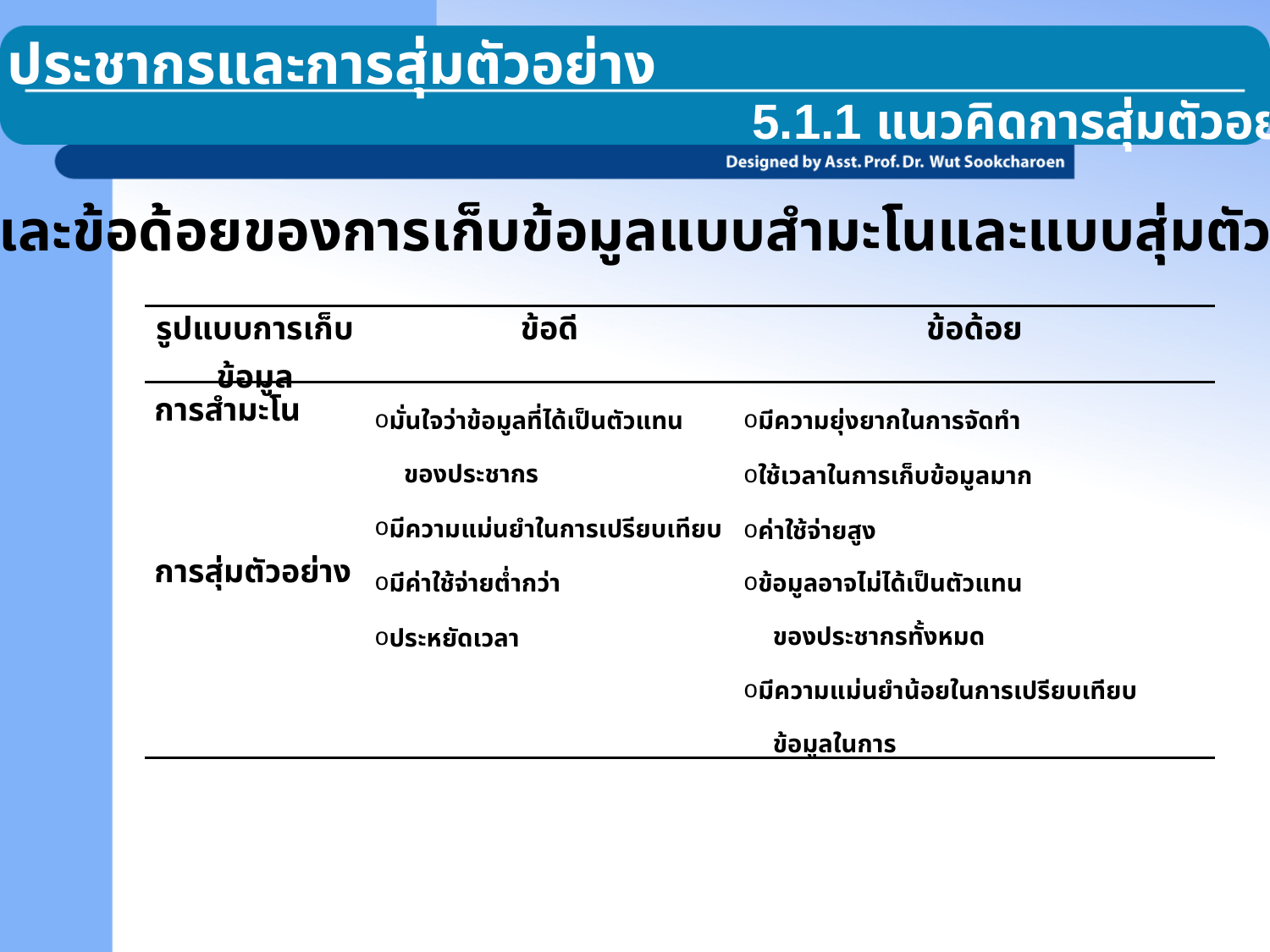

5.1 ประชากรและการสุ่มตัวอย่าง
5.1.1 แนวคิดการสุ่มตัวอย่าง
ข้อดีและข้อด้อยของการเก็บข้อมูลแบบสำมะโนและแบบสุ่มตัวอย่าง
| รูปแบบการเก็บข้อมูล | ข้อดี | ข้อด้อย |
| --- | --- | --- |
| การสำมะโน | มั่นใจว่าข้อมูลที่ได้เป็นตัวแทน ของประชากร มีความแม่นยำในการเปรียบเทียบ | มีความยุ่งยากในการจัดทำ ใช้เวลาในการเก็บข้อมูลมาก ค่าใช้จ่ายสูง |
| การสุ่มตัวอย่าง | มีค่าใช้จ่ายต่ำกว่า ประหยัดเวลา | ข้อมูลอาจไม่ได้เป็นตัวแทน ของประชากรทั้งหมด มีความแม่นยำน้อยในการเปรียบเทียบ ข้อมูลในการ |